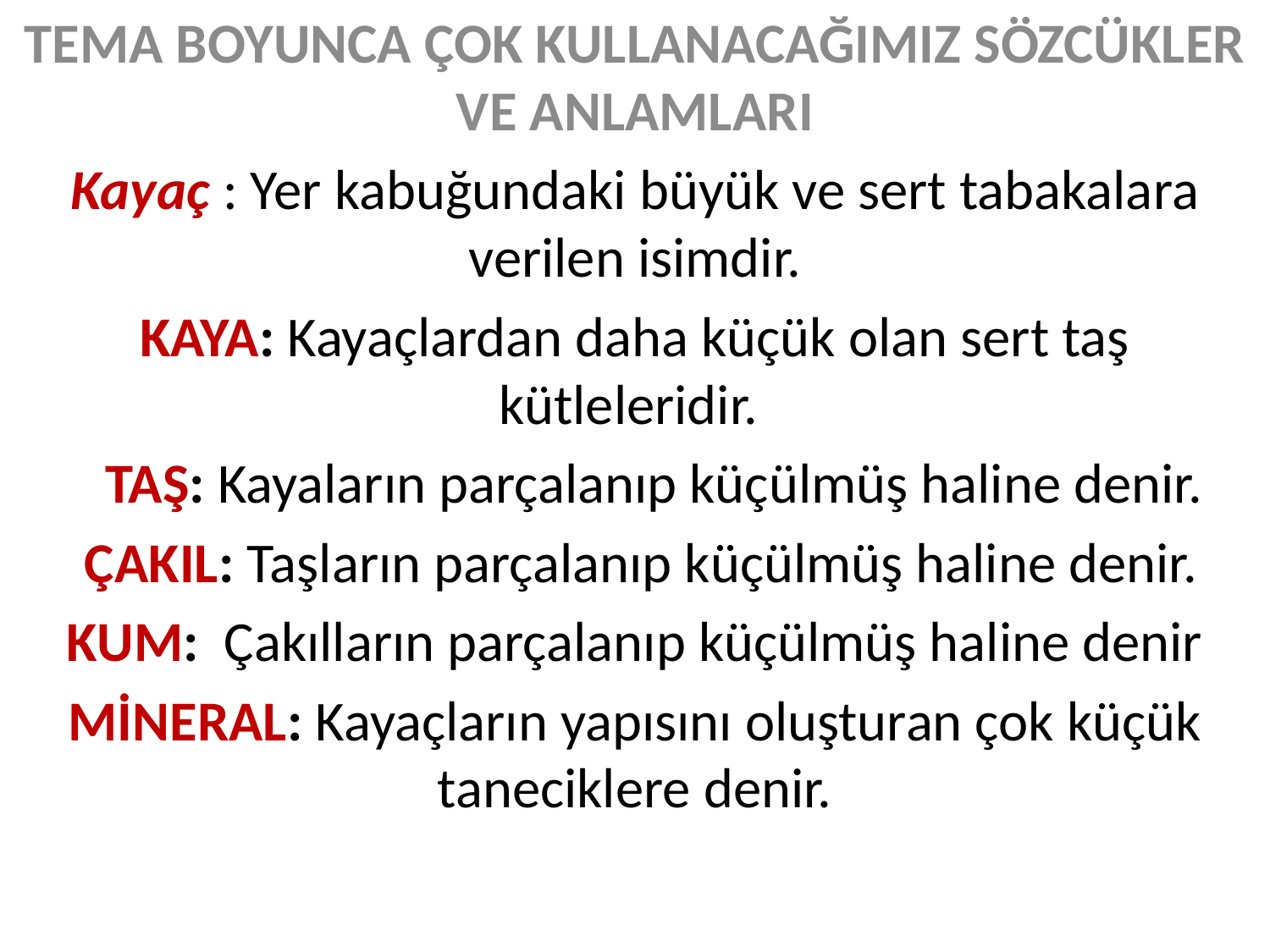

TEMA BOYUNCA ÇOK KULLANACAĞIMIZ SÖZCÜKLER VE ANLAMLARI
Kayaç : Yer kabuğundaki büyük ve sert tabakalara verilen isimdir.
KAYA: Kayaçlardan daha küçük olan sert taş kütleleridir.
   TAŞ: Kayaların parçalanıp küçülmüş haline denir.
 ÇAKIL: Taşların parçalanıp küçülmüş haline denir.
KUM:  Çakılların parçalanıp küçülmüş haline denir
MİNERAL: Kayaçların yapısını oluşturan çok küçük taneciklere denir.